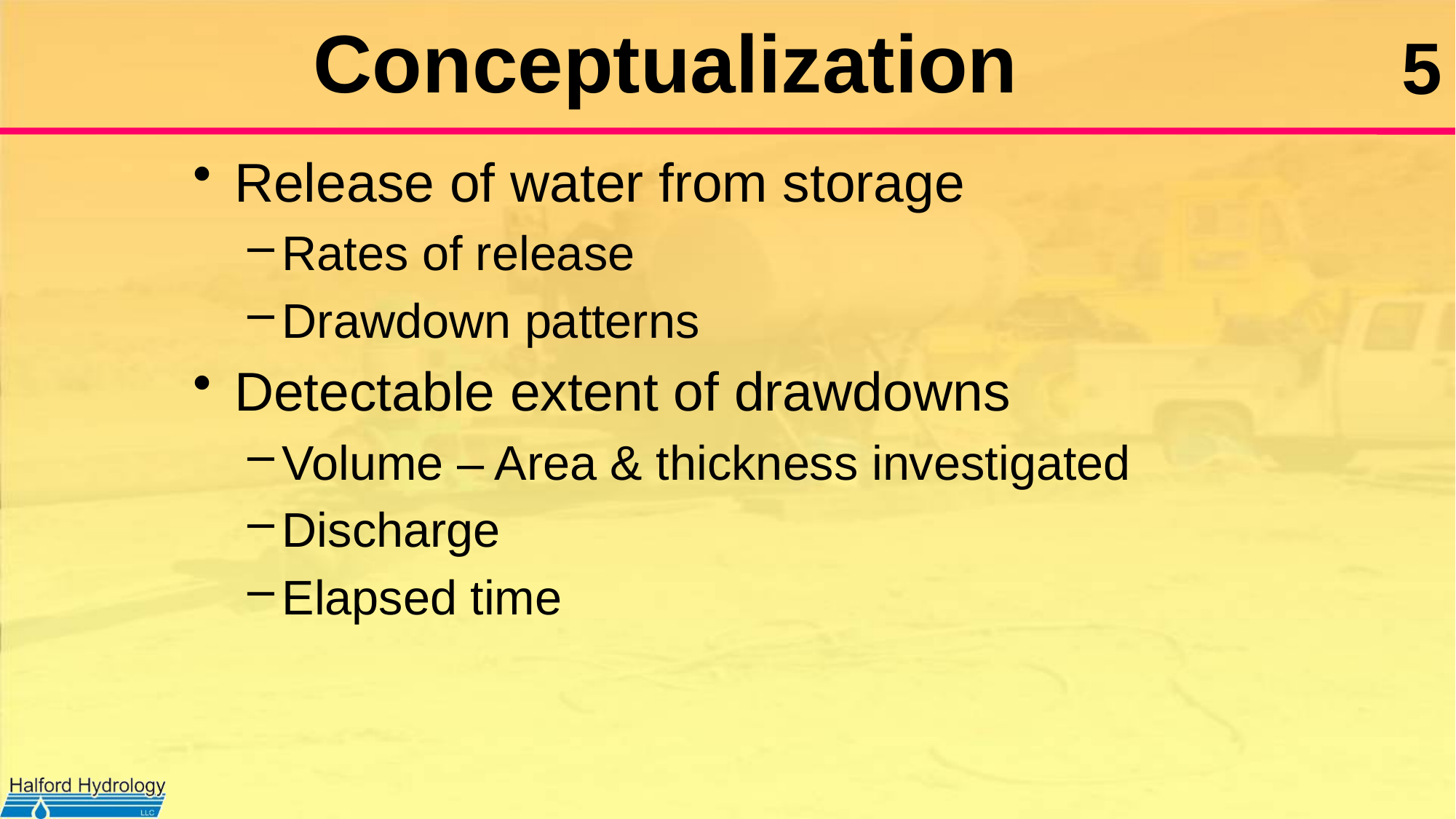

# Conceptualization
Release of water from storage
Rates of release
Drawdown patterns
Detectable extent of drawdowns
Volume – Area & thickness investigated
Discharge
Elapsed time